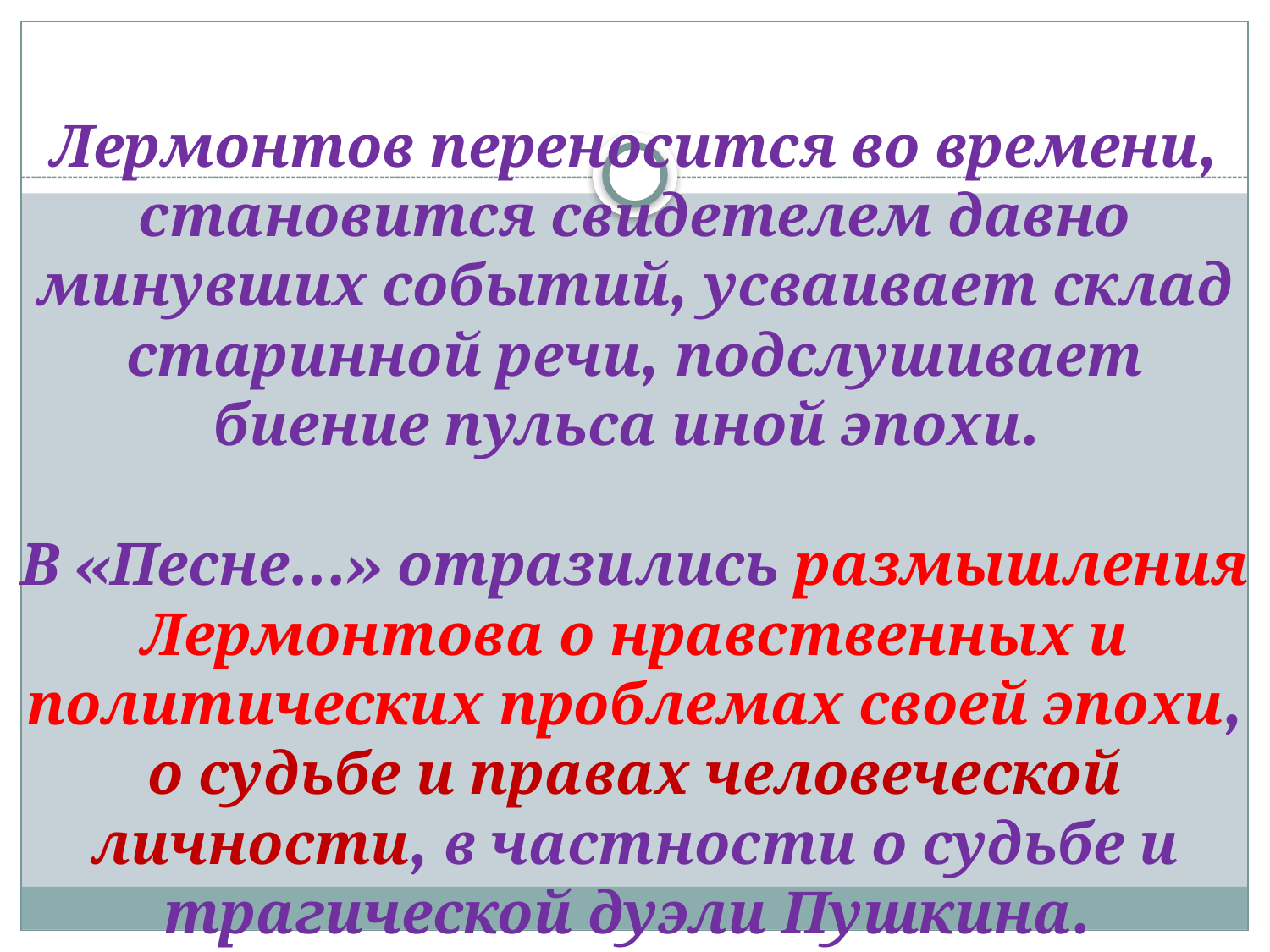

# Лермонтов переносится во времени, становится свидетелем давно минувших событий, усваивает склад старинной речи, подслушивает биение пульса иной эпохи. В «Песне...» отразились размышления Лермонтова о нравственных и политических проблемах своей эпохи, о судьбе и правах человеческой личности, в частности о судьбе и трагической дуэли Пушкина.